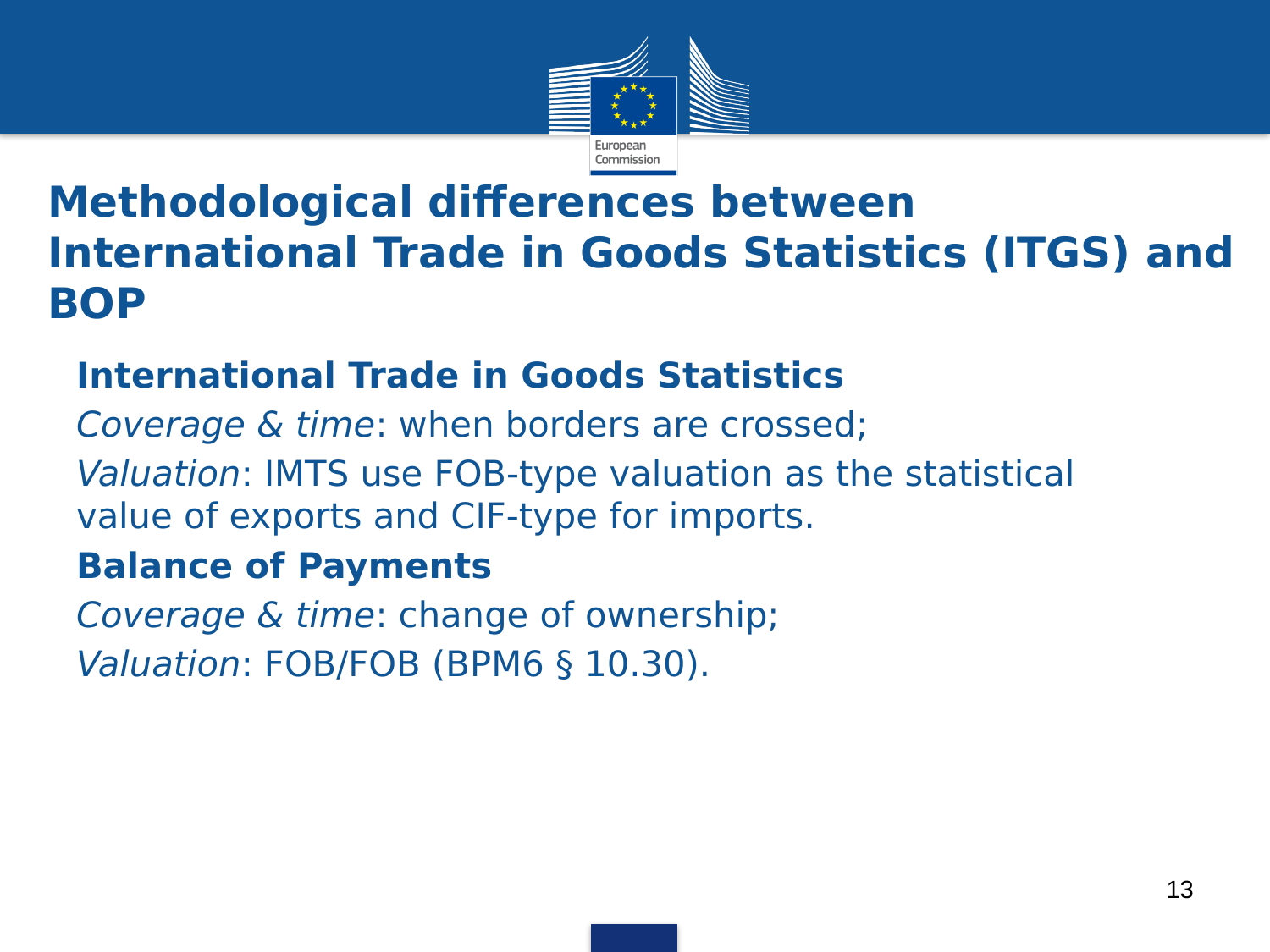

# Methodological differences between International Trade in Goods Statistics (ITGS) and BOP
International Trade in Goods Statistics
Coverage & time: when borders are crossed;
Valuation: IMTS use FOB-type valuation as the statistical
value of exports and CIF-type for imports.
Balance of Payments
Coverage & time: change of ownership;
Valuation: FOB/FOB (BPM6 § 10.30).

13